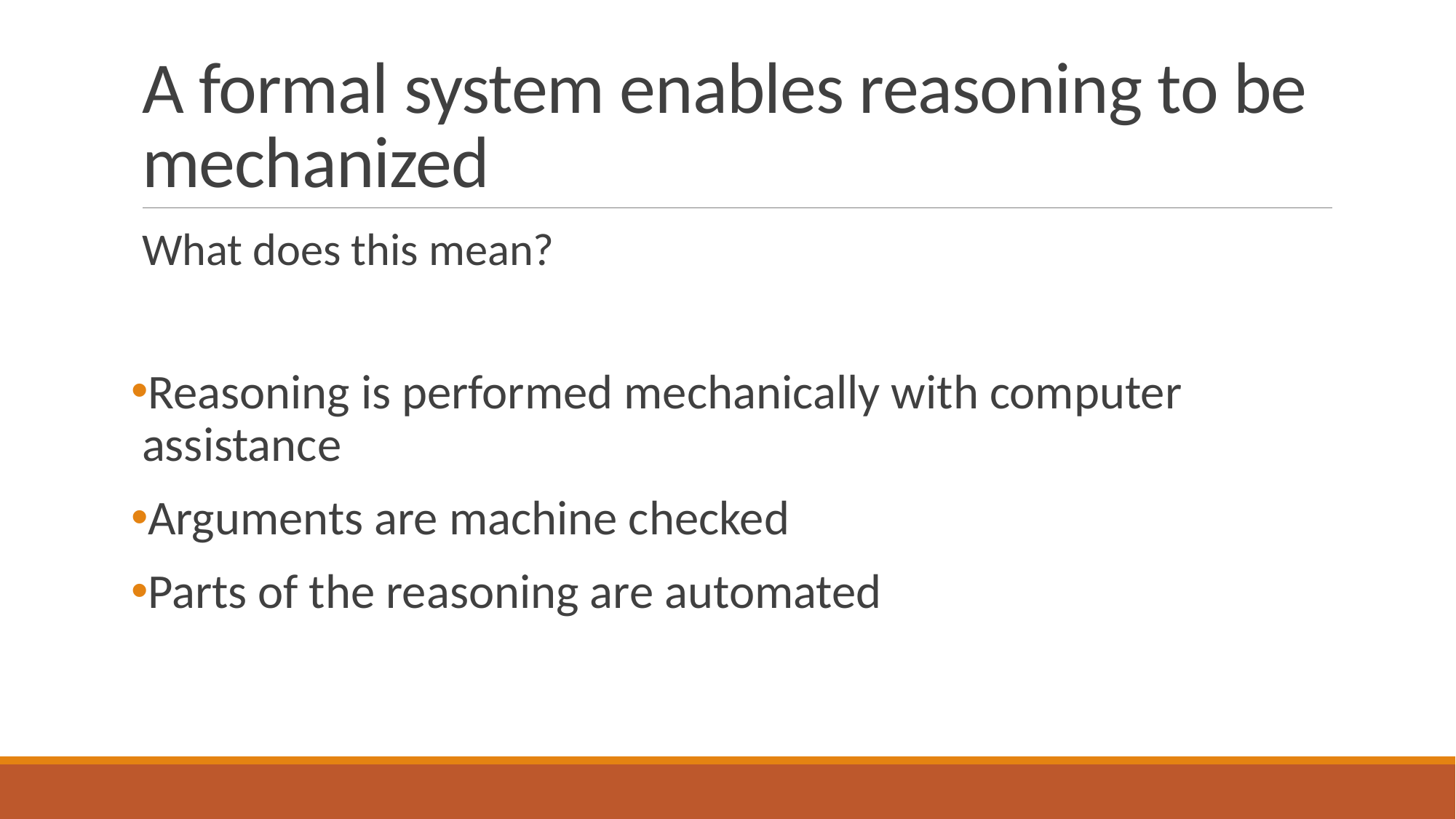

# A formal system enables reasoning to be mechanized
What does this mean?

Reasoning is performed mechanically with computer assistance
Arguments are machine checked
Parts of the reasoning are automated